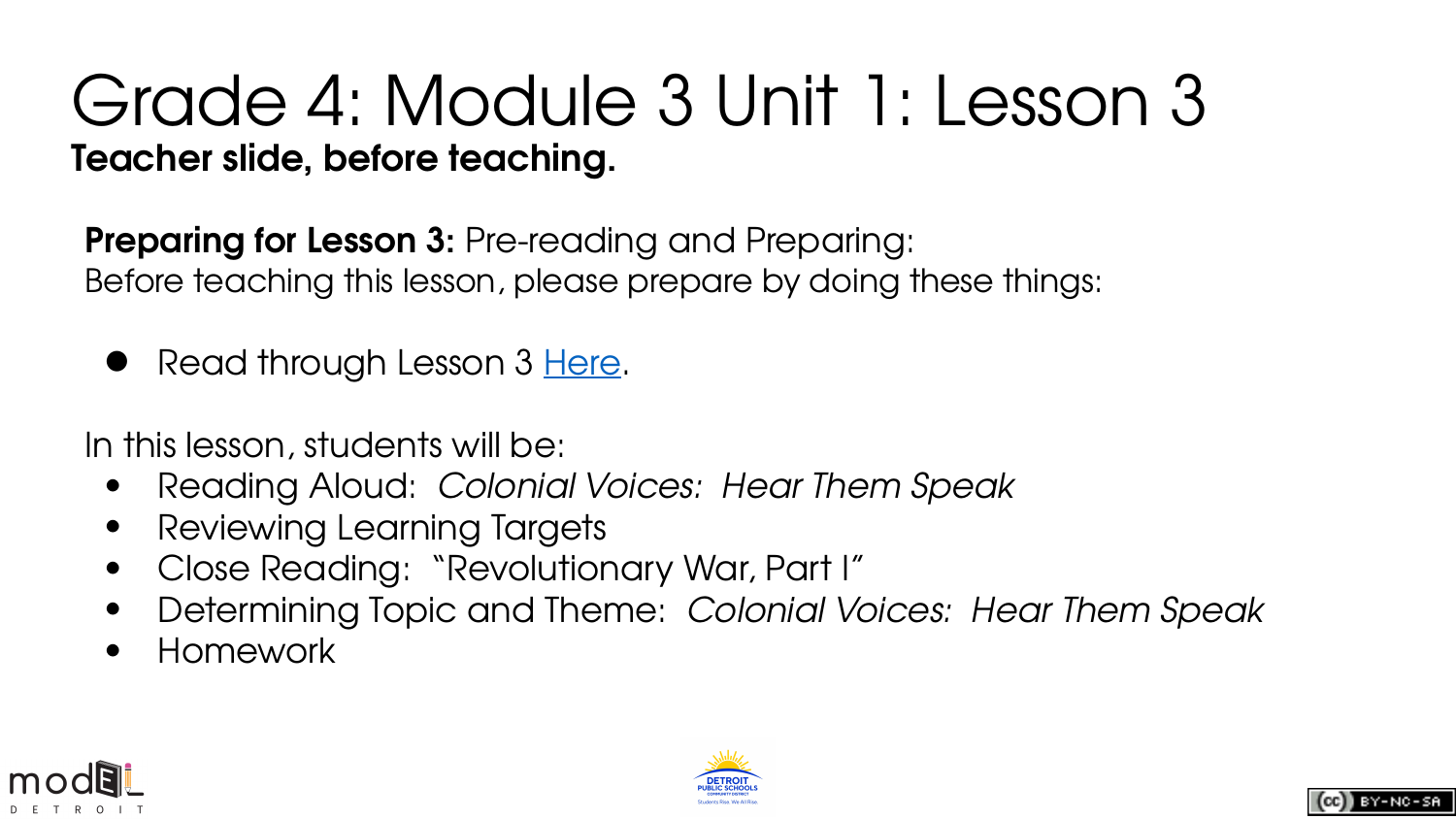

# Grade 4: Module 3 Unit 1: Lesson 3
Teacher slide, before teaching.
Preparing for Lesson 3: Pre-reading and Preparing:
Before teaching this lesson, please prepare by doing these things:
Read through Lesson 3 Here.

In this lesson, students will be:
Reading Aloud:  Colonial Voices:  Hear Them Speak
Reviewing Learning Targets
Close Reading:  “Revolutionary War, Part I”
Determining Topic and Theme:  Colonial Voices:  Hear Them Speak
Homework